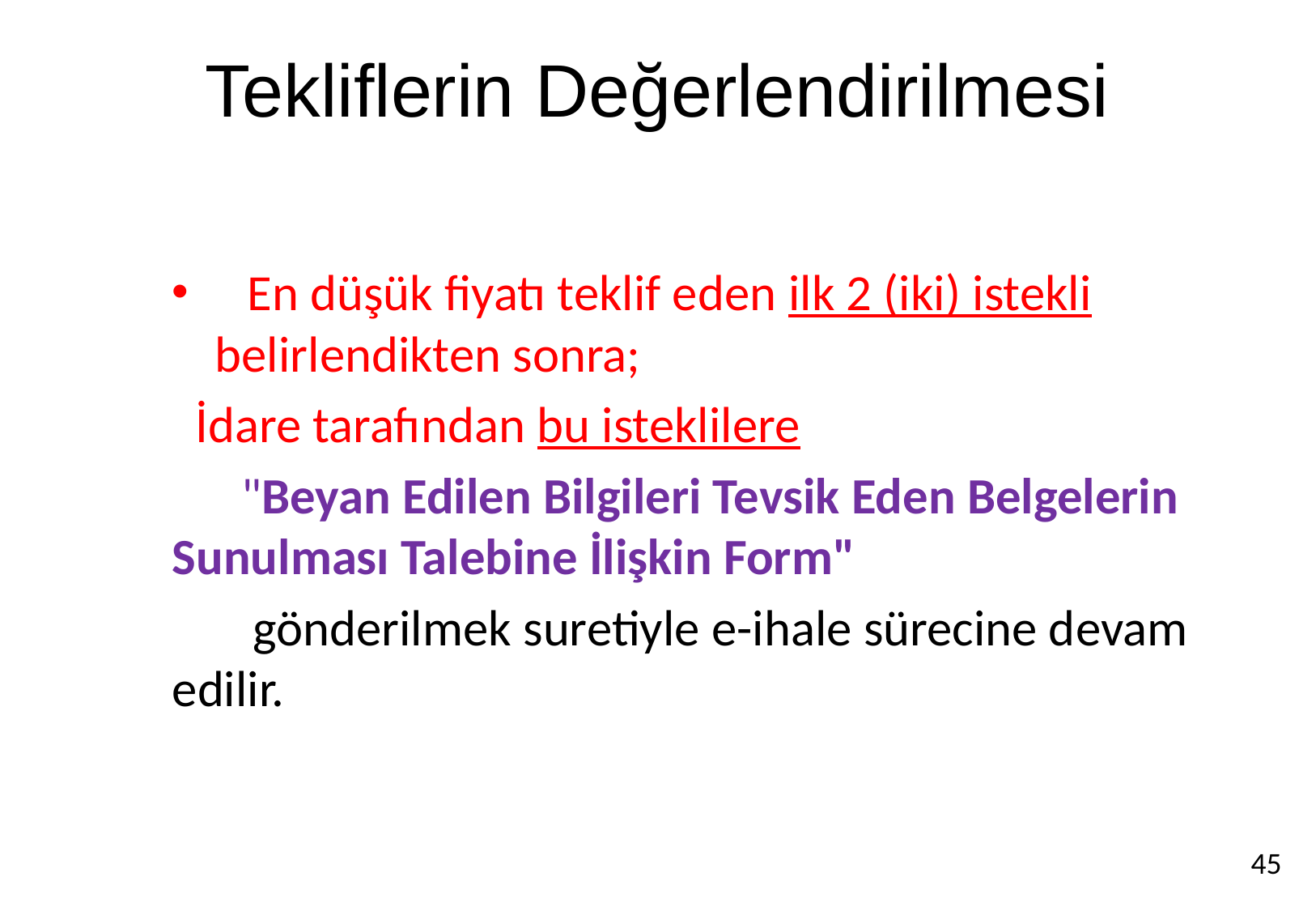

# Tekliflerin Değerlendirilmesi
   En düşük fiyatı teklif eden ilk 2 (iki) istekli belirlendikten sonra;
  İdare tarafından bu isteklilere
      "Beyan Edilen Bilgileri Tevsik Eden Belgelerin Sunulması Talebine İlişkin Form"
       gönderilmek suretiyle e-ihale sürecine devam edilir.
45